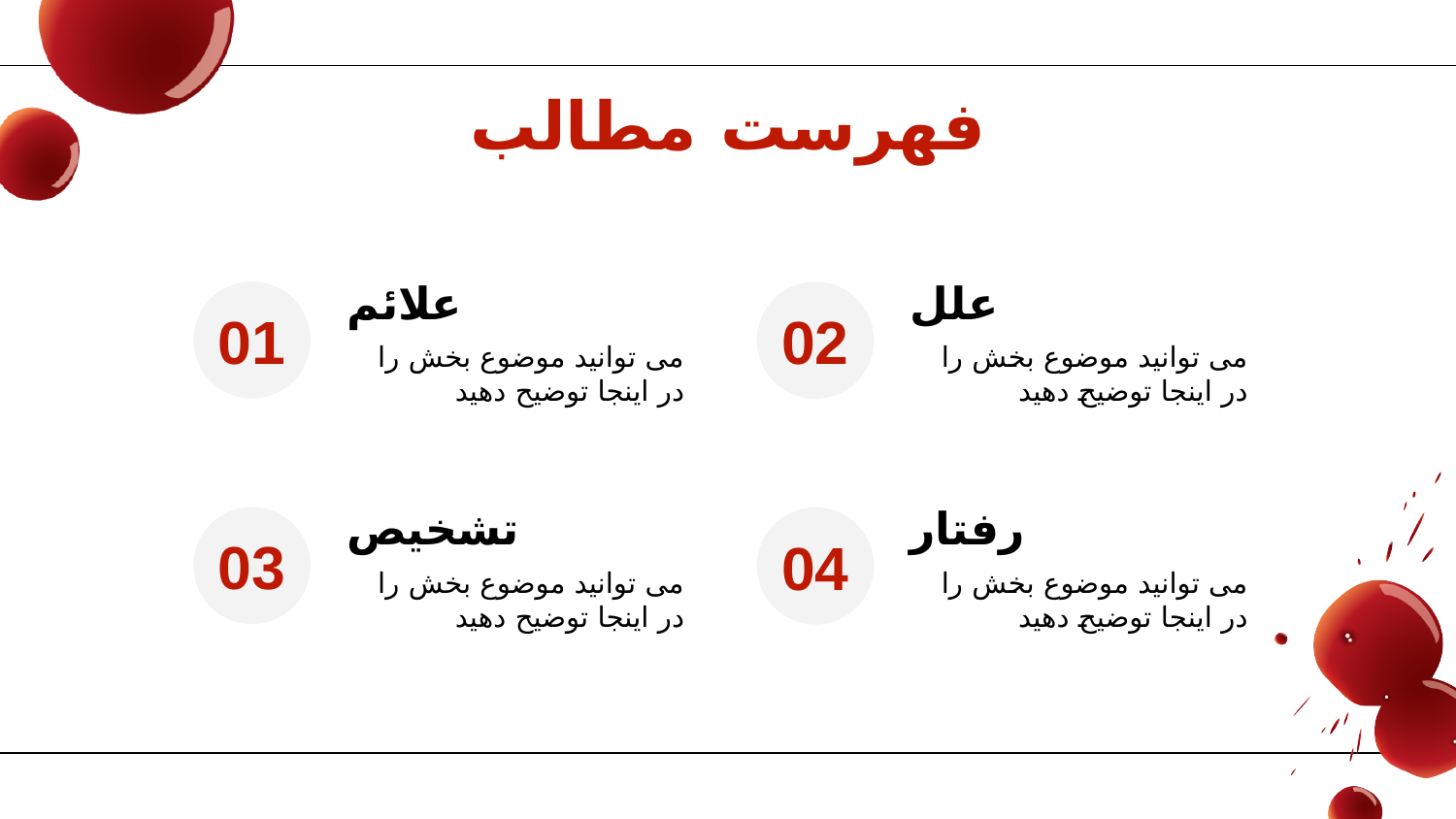

# فهرست مطالب
علائم
علل

01
02
می توانید موضوع بخش را در اینجا توضیح دهید
می توانید موضوع بخش را در اینجا توضیح دهید
تشخیص
رفتار

03
04
می توانید موضوع بخش را در اینجا توضیح دهید
می توانید موضوع بخش را در اینجا توضیح دهید